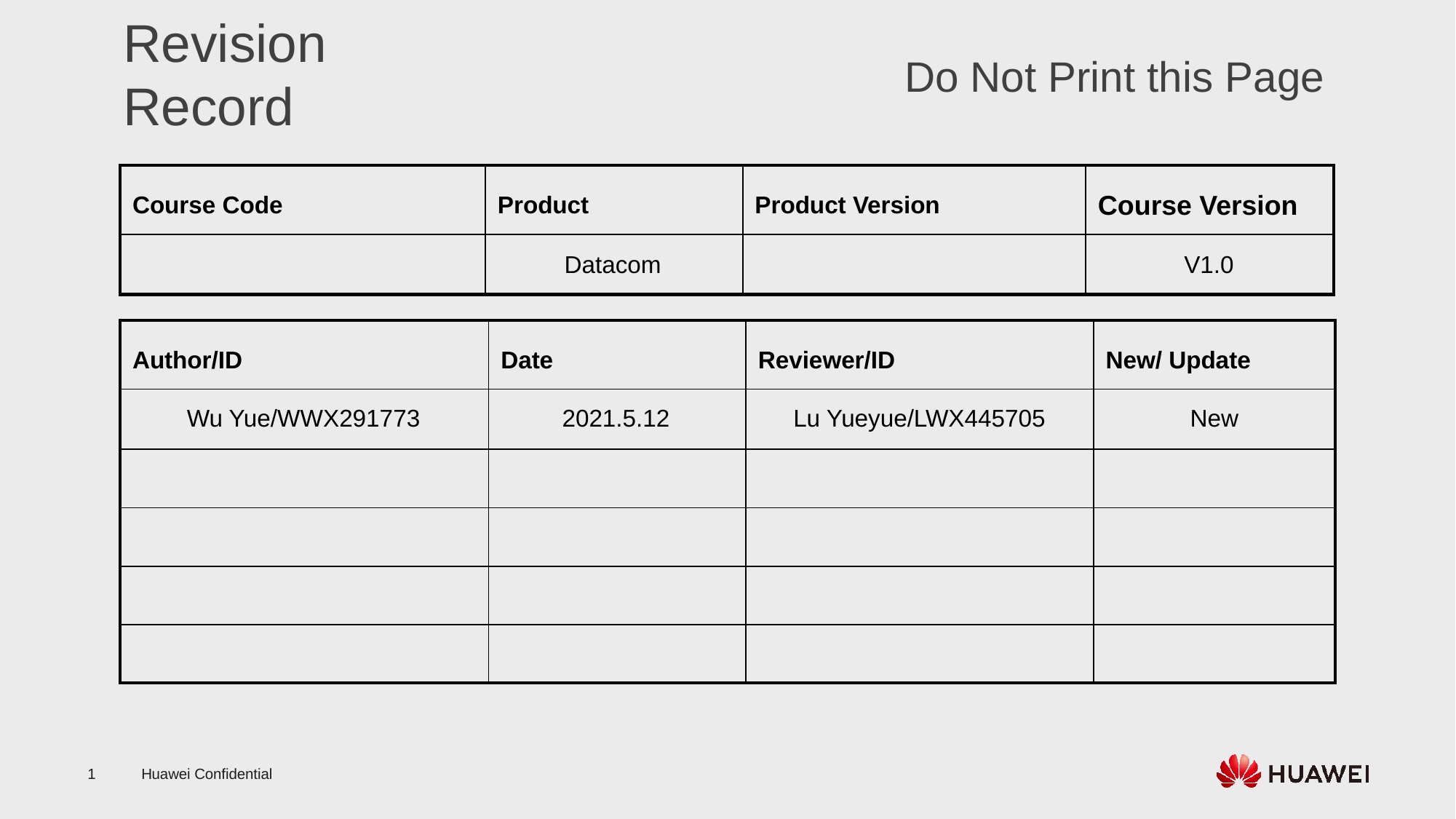

Datacom

V1.0
Wu Yue/WWX291773
2021.5.12
Lu Yueyue/LWX445705
New